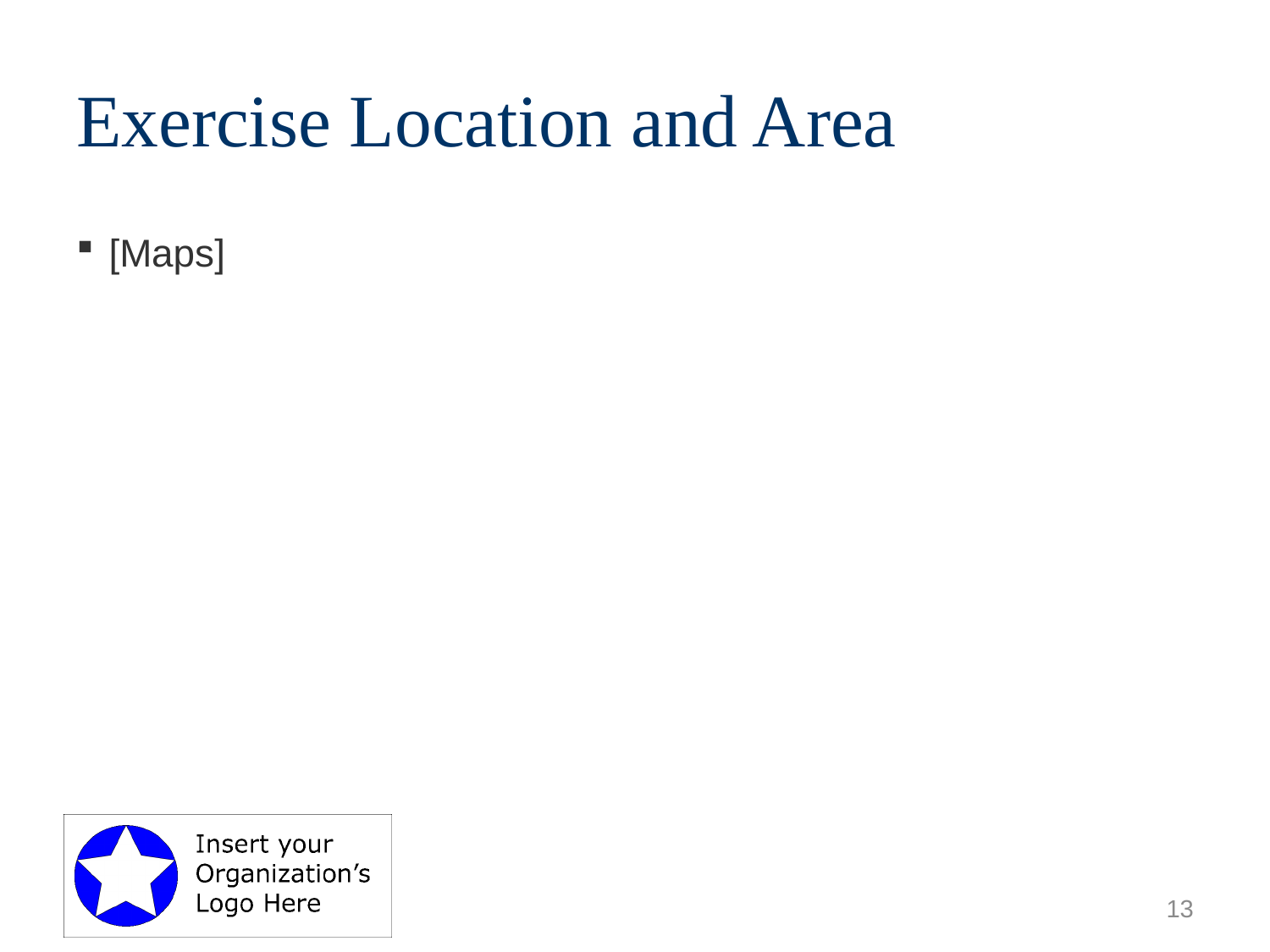

# Exercise Location and Area
[Maps]
13